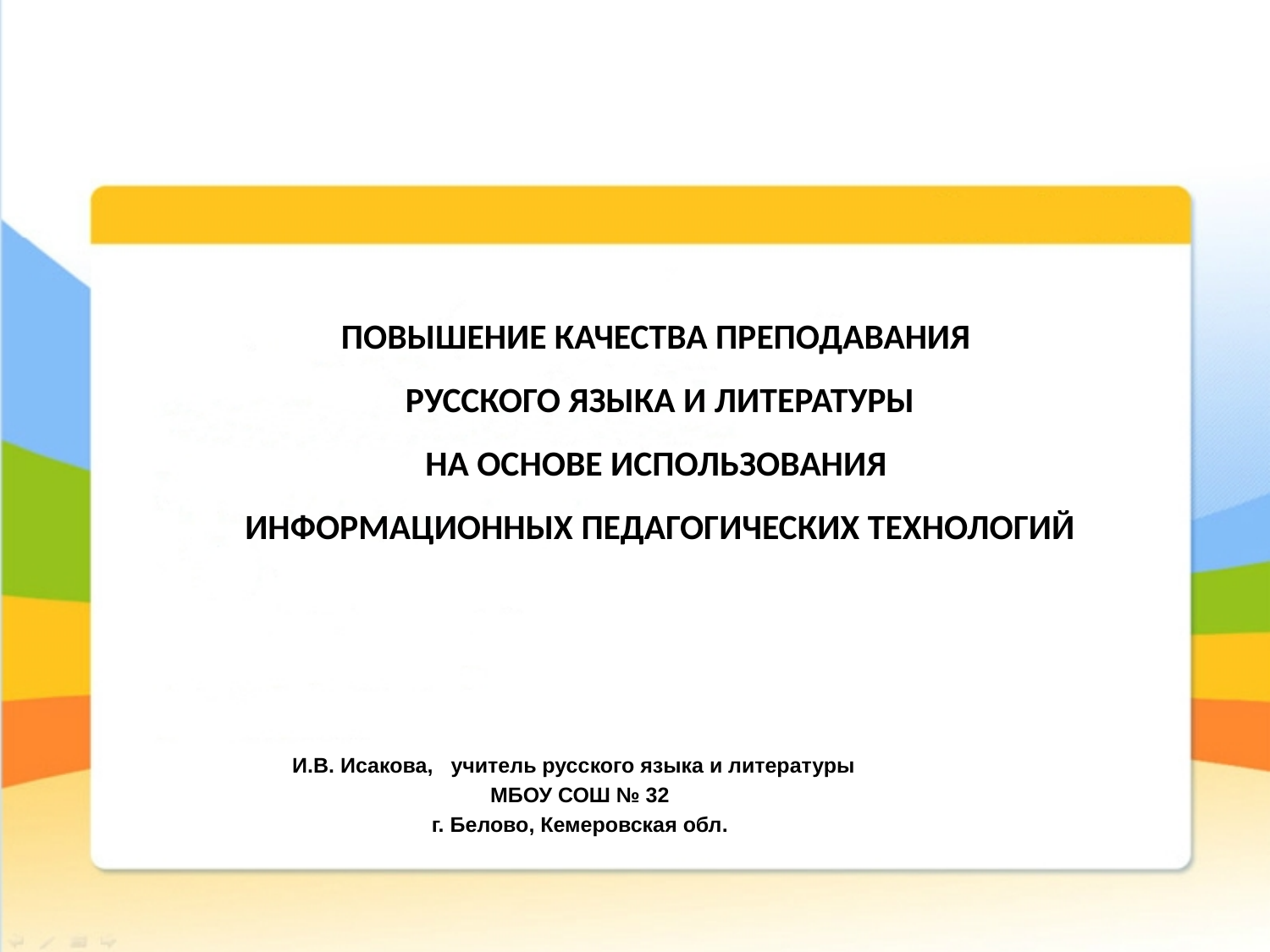

ПОВЫШЕНИЕ КАЧЕСТВА ПРЕПОДАВАНИЯ
РУССКОГО ЯЗЫКА И ЛИТЕРАТУРЫ
НА ОСНОВЕ ИСПОЛЬЗОВАНИЯ
ИНФОРМАЦИОННЫХ ПЕДАГОГИЧЕСКИХ ТЕХНОЛОГИЙ
И.В. Исакова,   учитель русского языка и литературы
МБОУ СОШ № 32
г. Белово, Кемеровская обл.